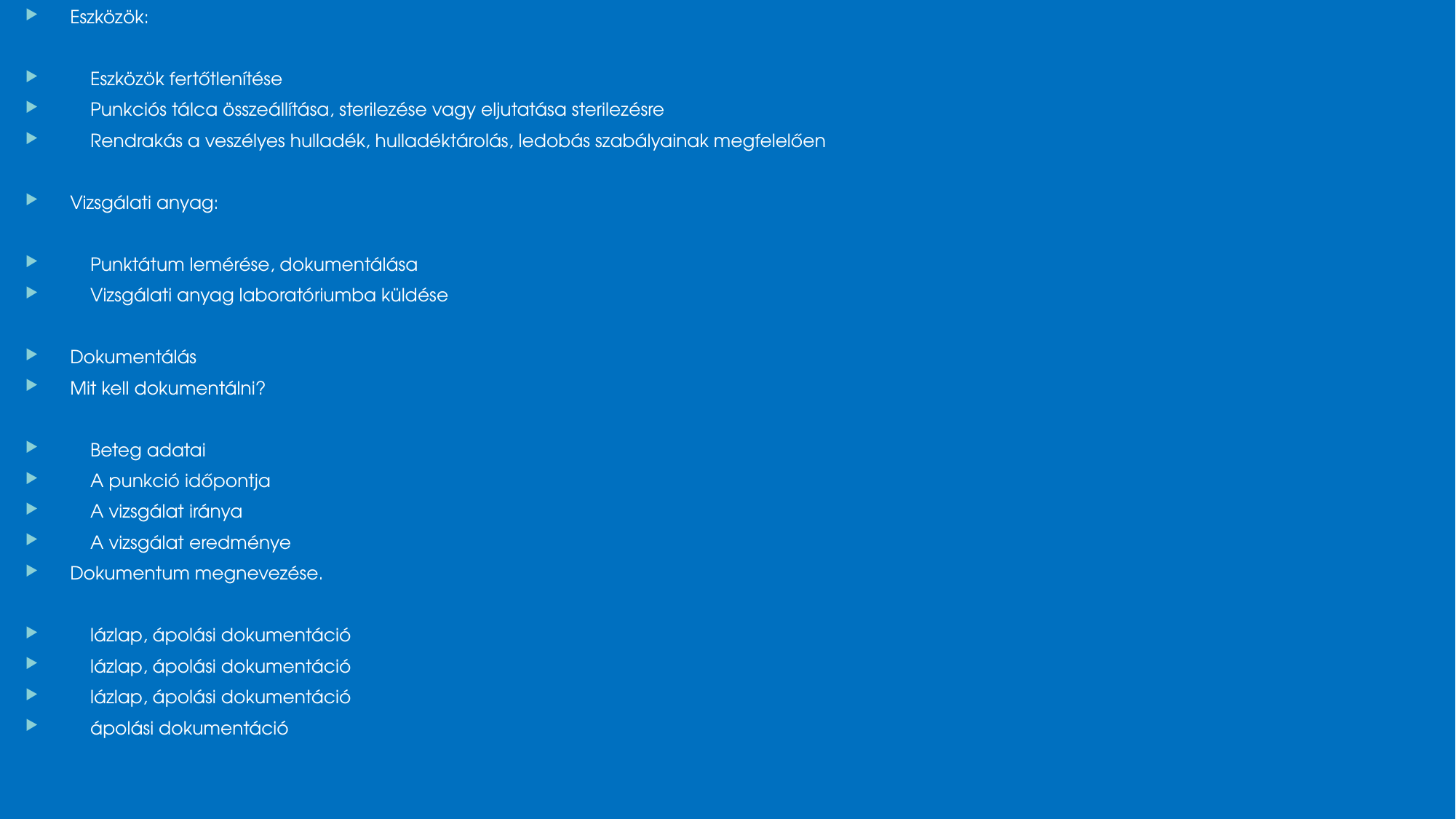

Eszközök:

    Eszközök fertőtlenítése
    Punkciós tálca összeállítása, sterilezése vagy eljutatása sterilezésre
    Rendrakás a veszélyes hulladék, hulladéktárolás, ledobás szabályainak megfelelően

Vizsgálati anyag:

    Punktátum lemérése, dokumentálása
    Vizsgálati anyag laboratóriumba küldése

Dokumentálás
Mit kell dokumentálni?

    Beteg adatai
    A punkció időpontja
    A vizsgálat iránya
    A vizsgálat eredménye
Dokumentum megnevezése.

    lázlap, ápolási dokumentáció
    lázlap, ápolási dokumentáció
    lázlap, ápolási dokumentáció
    ápolási dokumentáció